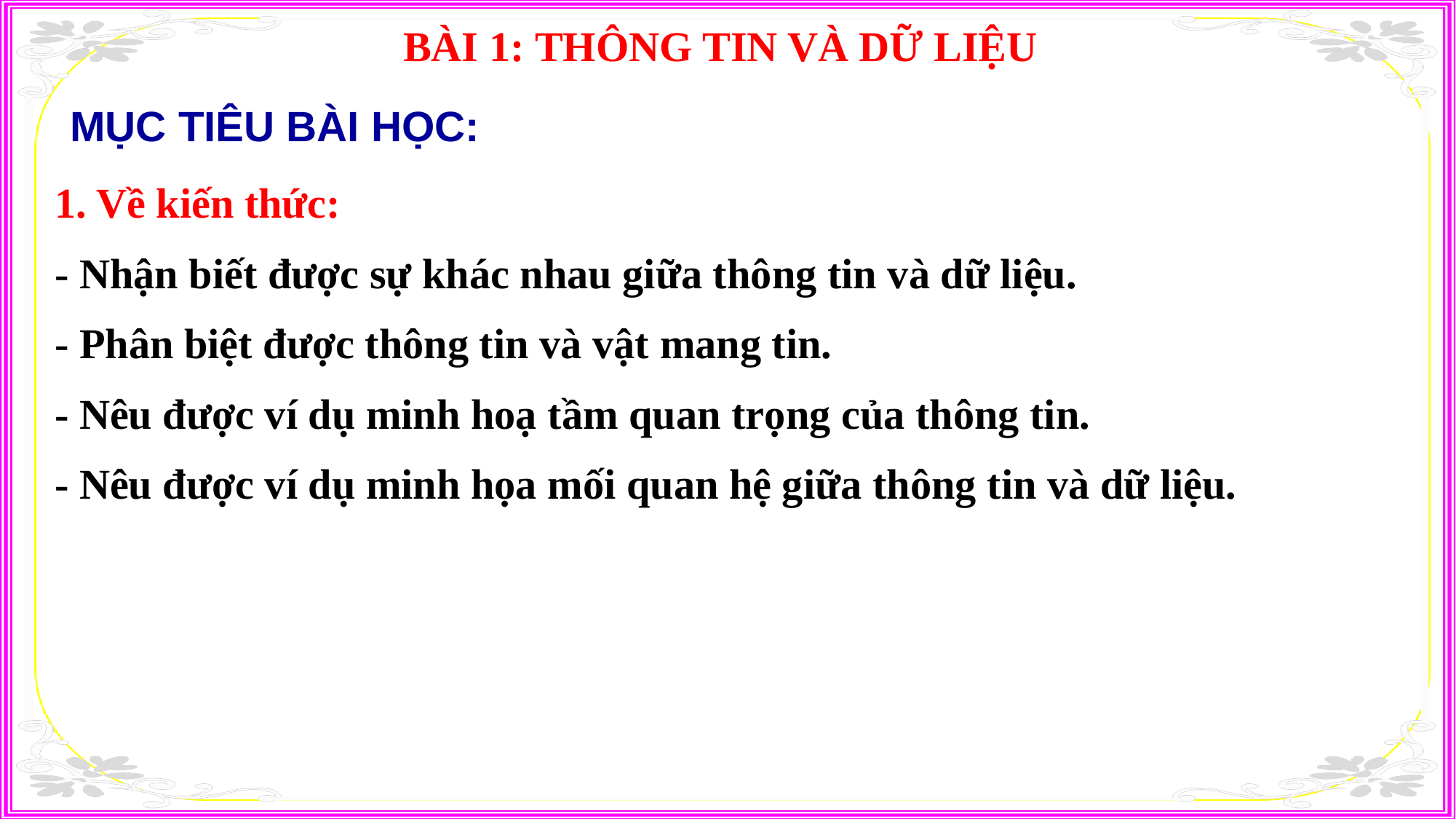

BÀI 1: THÔNG TIN VÀ DỮ LIỆU
MỤC TIÊU BÀI HỌC:
1. Về kiến thức:
- Nhận biết được sự khác nhau giữa thông tin và dữ liệu.
- Phân biệt được thông tin và vật mang tin.
- Nêu được ví dụ minh hoạ tầm quan trọng của thông tin.
- Nêu được ví dụ minh họa mối quan hệ giữa thông tin và dữ liệu.